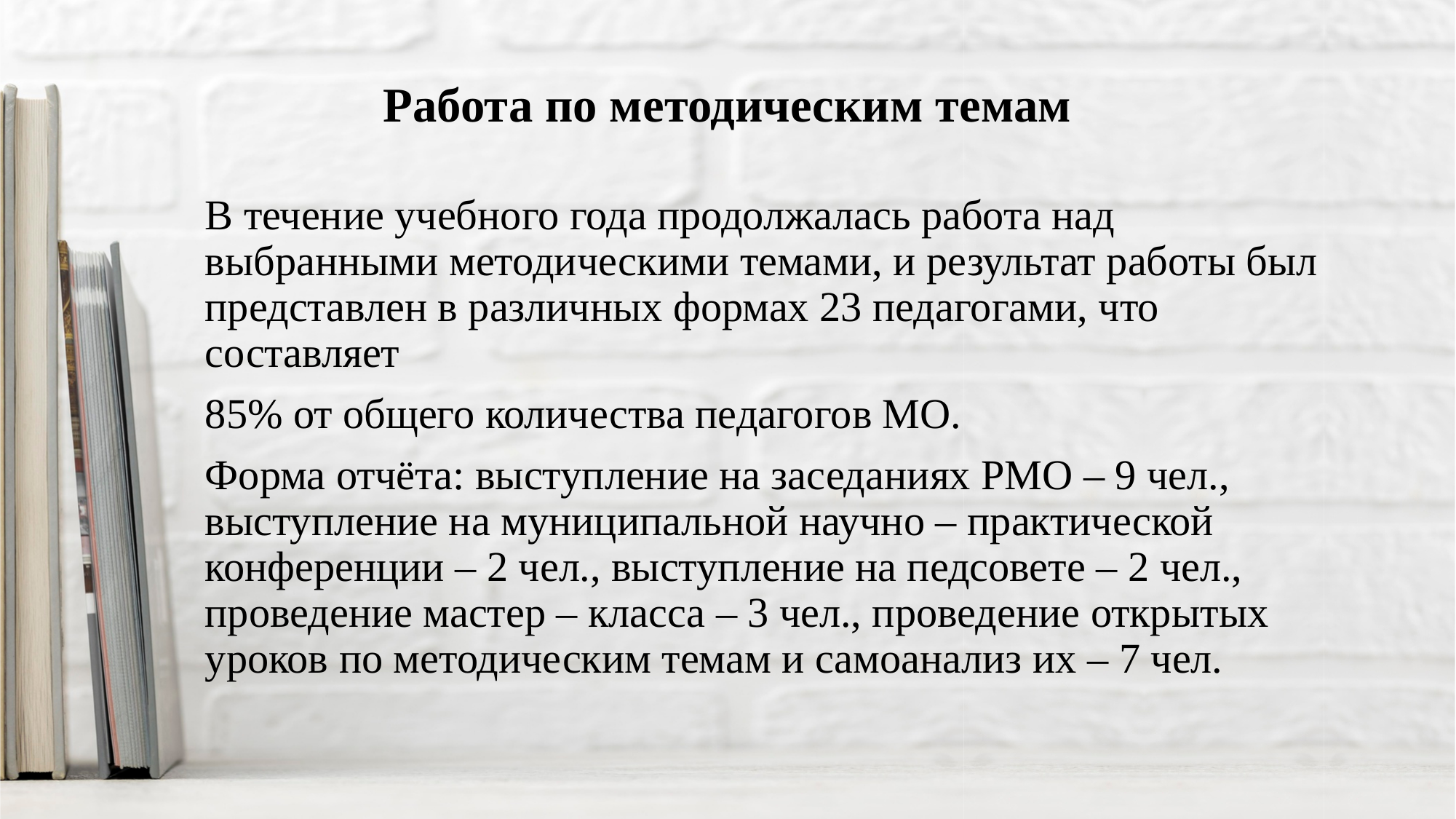

# Работа по методическим темам
В течение учебного года продолжалась работа над выбранными методическими темами, и результат работы был представлен в различных формах 23 педагогами, что составляет
85% от общего количества педагогов МО.
Форма отчёта: выступление на заседаниях РМО – 9 чел., выступление на муниципальной научно – практической конференции – 2 чел., выступление на педсовете – 2 чел., проведение мастер – класса – 3 чел., проведение открытых уроков по методическим темам и самоанализ их – 7 чел.